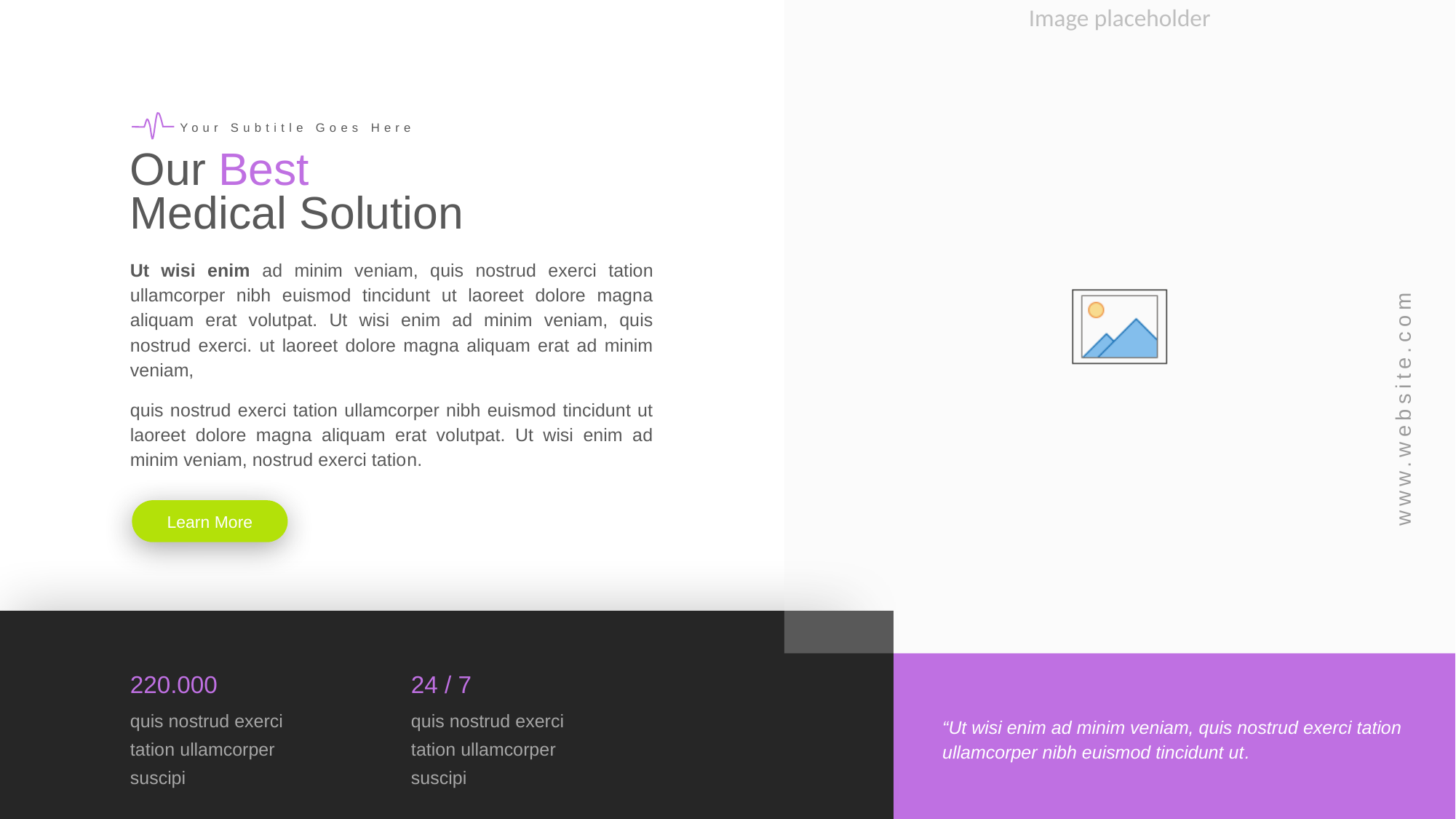

Your Subtitle Goes Here

Our Best
Medical Solution
Ut wisi enim ad minim veniam, quis nostrud exerci tation ullamcorper nibh euismod tincidunt ut laoreet dolore magna aliquam erat volutpat. Ut wisi enim ad minim veniam, quis nostrud exerci. ut laoreet dolore magna aliquam erat ad minim veniam,
quis nostrud exerci tation ullamcorper nibh euismod tincidunt ut laoreet dolore magna aliquam erat volutpat. Ut wisi enim ad minim veniam, nostrud exerci tation.
Learn More

220.000
quis nostrud exerci tation ullamcorper suscipi
24 / 7
quis nostrud exerci tation ullamcorper suscipi
“Ut wisi enim ad minim veniam, quis nostrud exerci tation ullamcorper nibh euismod tincidunt ut.